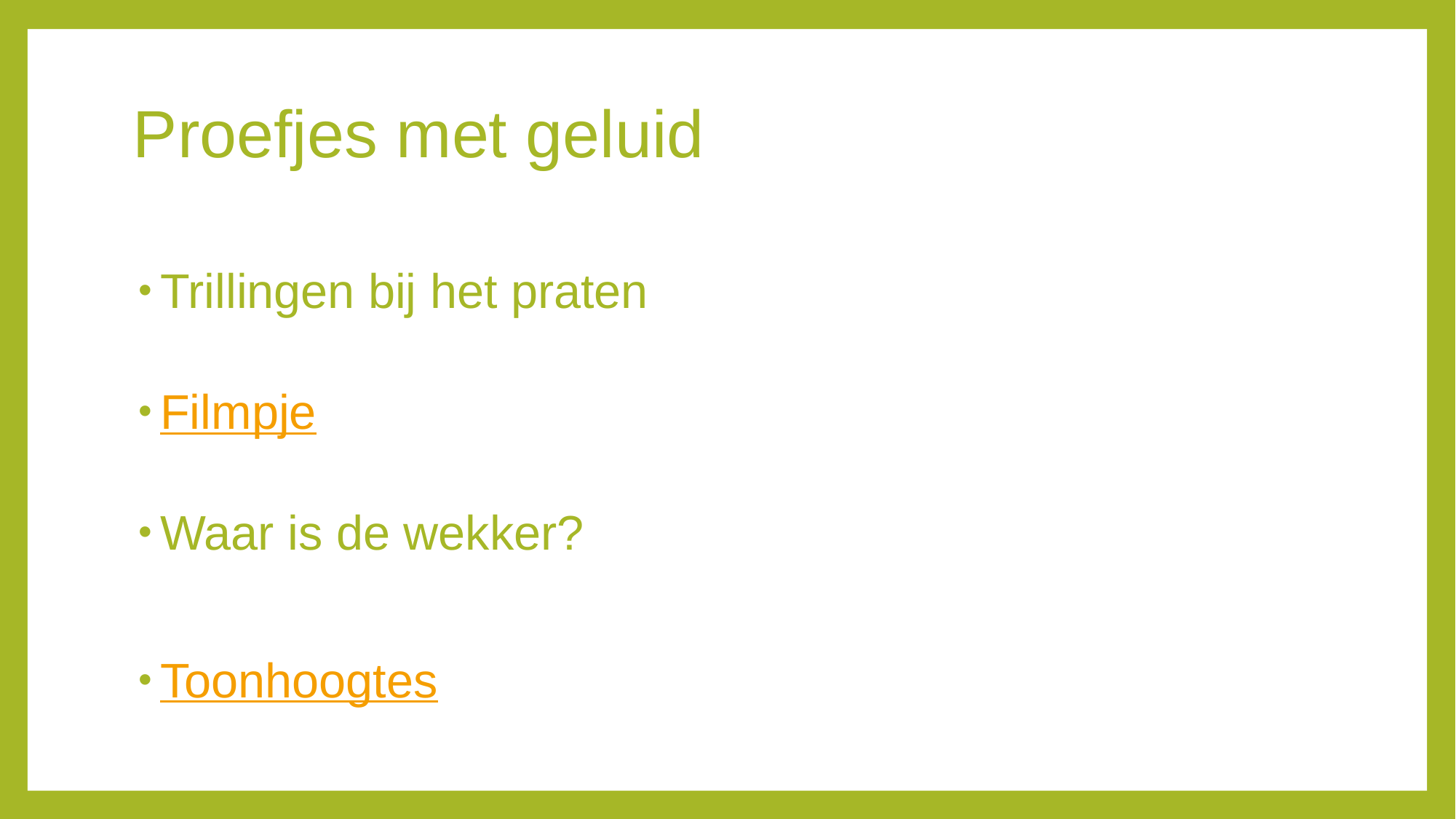

# Proefjes met geluid

Trillingen bij het praten

Filmpje

Waar is de wekker?

Toonhoogtes